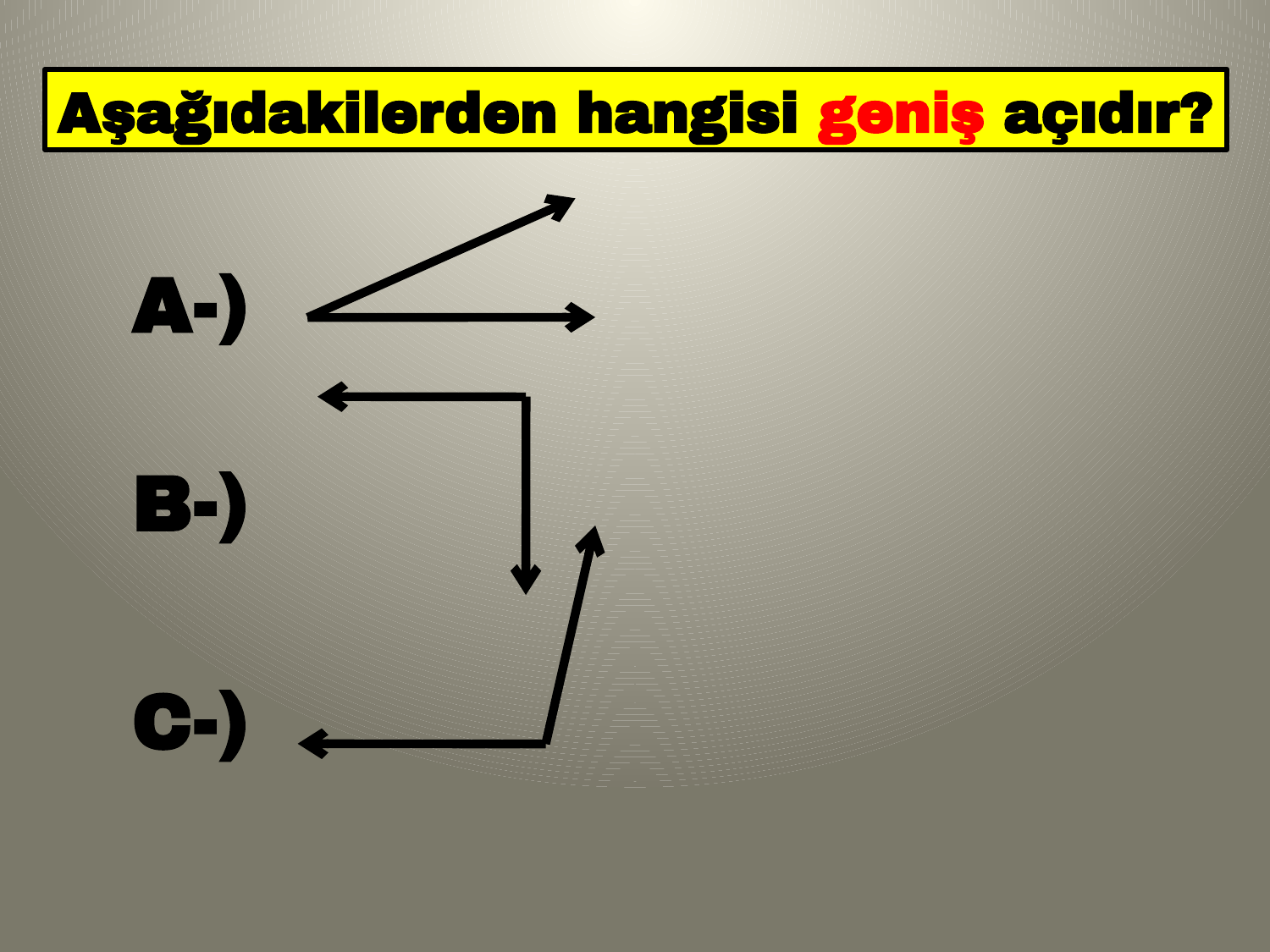

Aşağıdakilerden hangisi geniş açıdır?
A-)
B-)
C-)